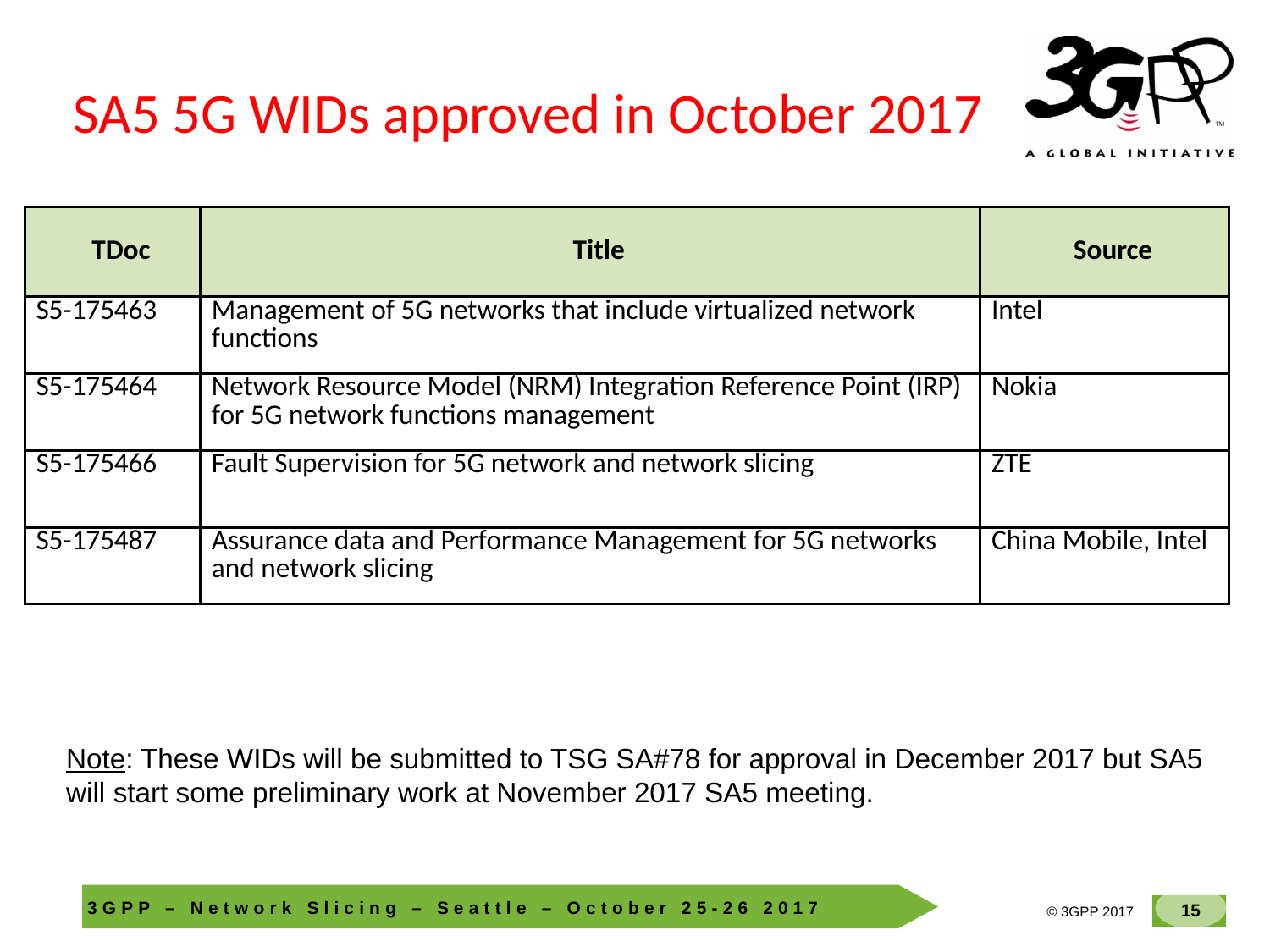

# SA5 5G WIDs approved in October 2017
| TDoc | Title | Source |
| --- | --- | --- |
| S5-175463 | Management of 5G networks that include virtualized network functions | Intel |
| S5-175464 | Network Resource Model (NRM) Integration Reference Point (IRP) for 5G network functions management | Nokia |
| S5-175466 | Fault Supervision for 5G network and network slicing | ZTE |
| S5-175487 | Assurance data and Performance Management for 5G networks and network slicing | China Mobile, Intel |
Note: These WIDs will be submitted to TSG SA#78 for approval in December 2017 but SA5 will start some preliminary work at November 2017 SA5 meeting.